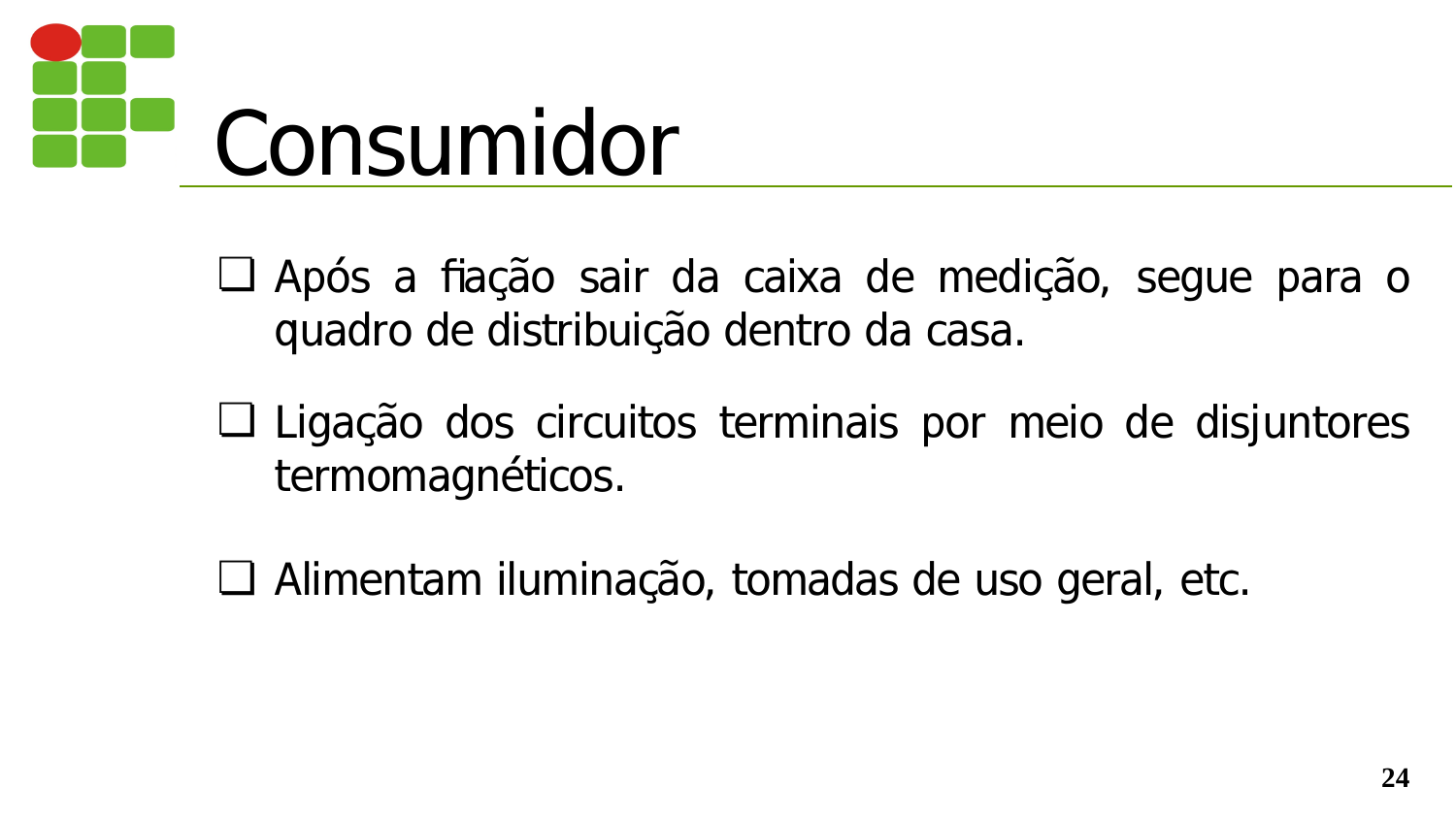

# Consumidor
Após a fiação sair da caixa de medição, segue para o quadro de distribuição dentro da casa.
Ligação dos circuitos terminais por meio de disjuntores termomagnéticos.
Alimentam iluminação, tomadas de uso geral, etc.
24